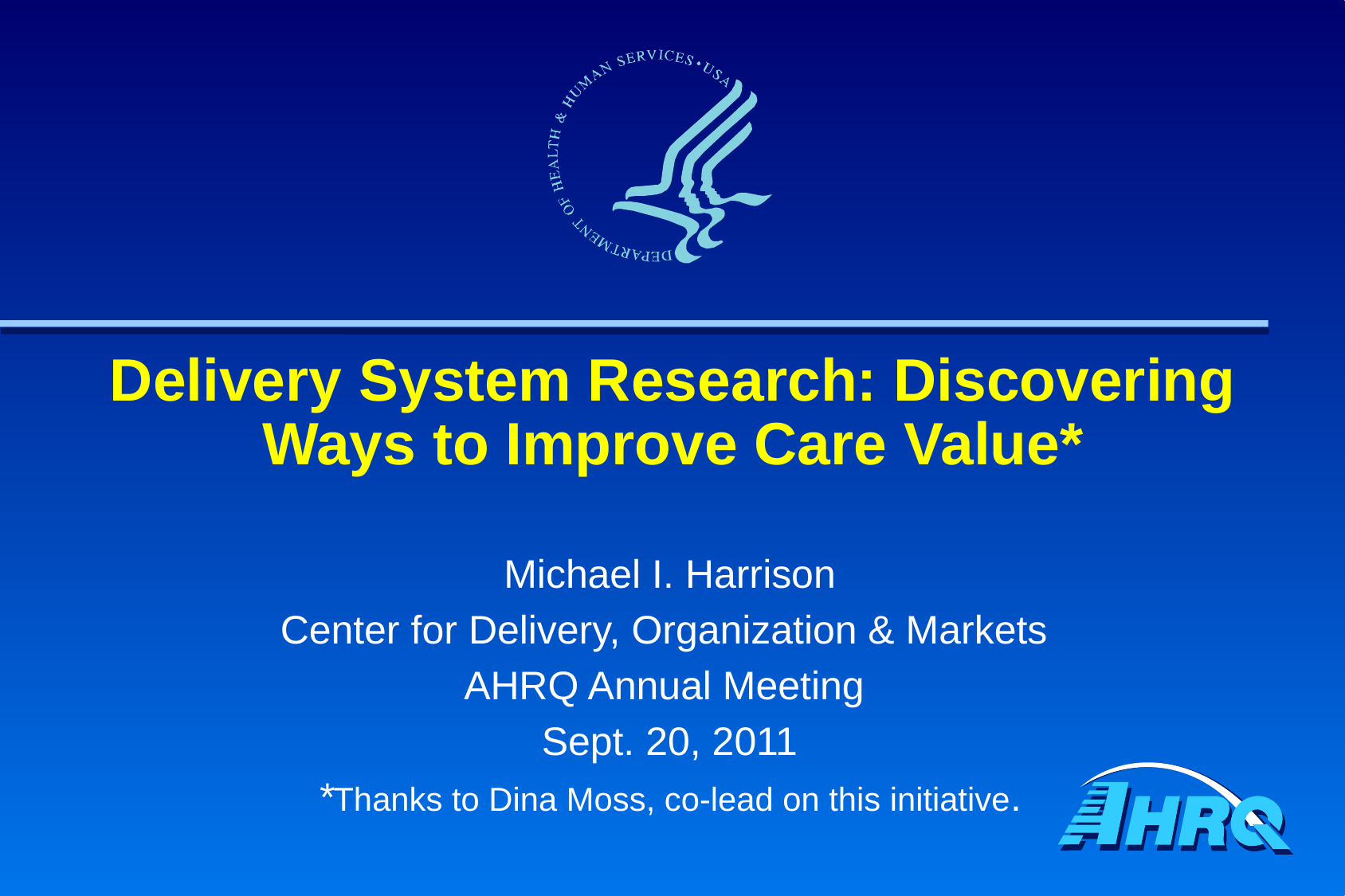

# Delivery System Research: Discovering Ways to Improve Care Value*
Michael I. Harrison
Center for Delivery, Organization & Markets
AHRQ Annual Meeting
Sept. 20, 2011
*Thanks to Dina Moss, co-lead on this initiative.